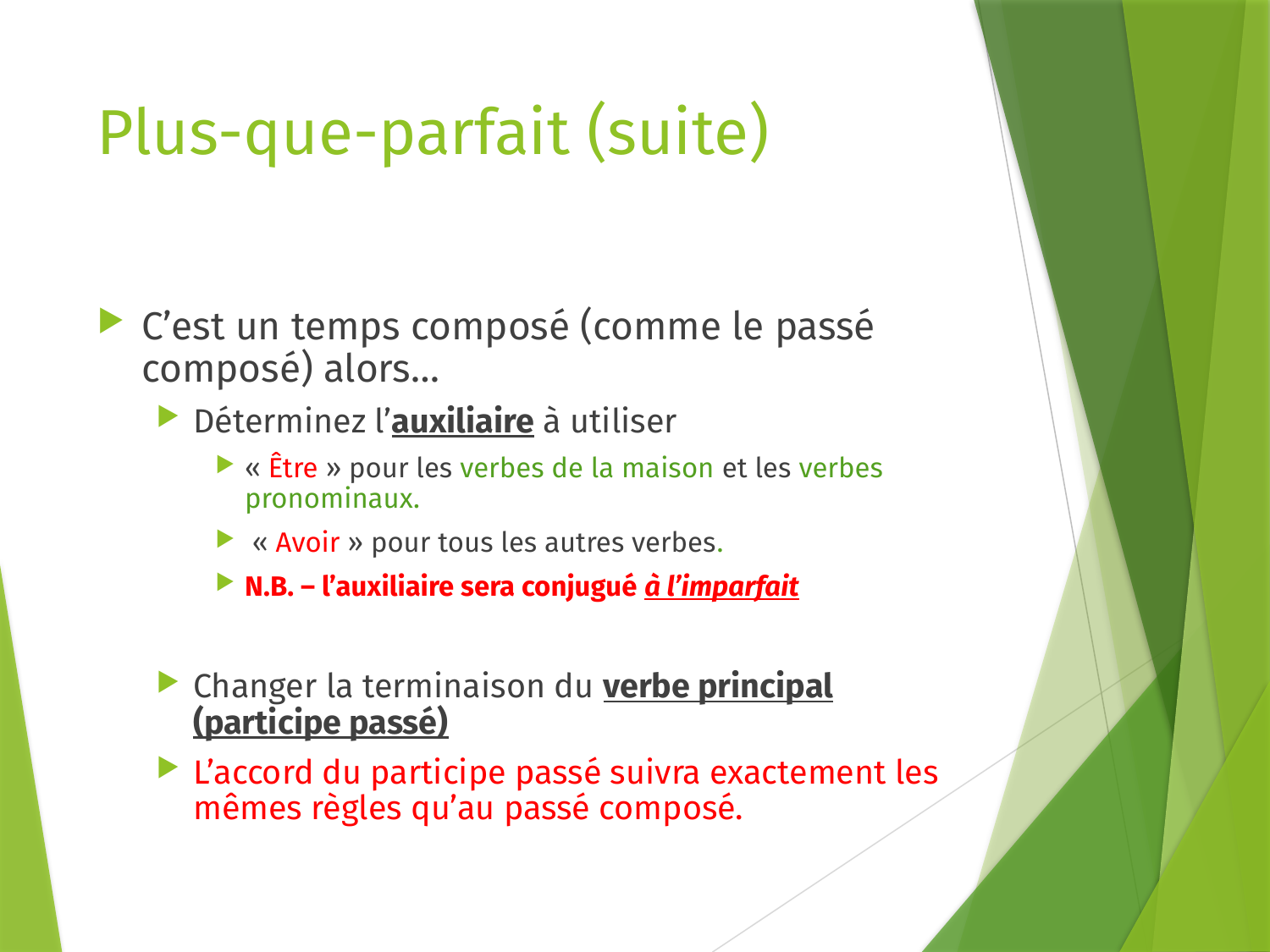

# Plus-que-parfait (suite)
C’est un temps composé (comme le passé composé) alors…
Déterminez l’auxiliaire à utiliser
« Être » pour les verbes de la maison et les verbes pronominaux.
 « Avoir » pour tous les autres verbes.
N.B. – l’auxiliaire sera conjugué à l’imparfait

Changer la terminaison du verbe principal (participe passé)
L’accord du participe passé suivra exactement les mêmes règles qu’au passé composé.